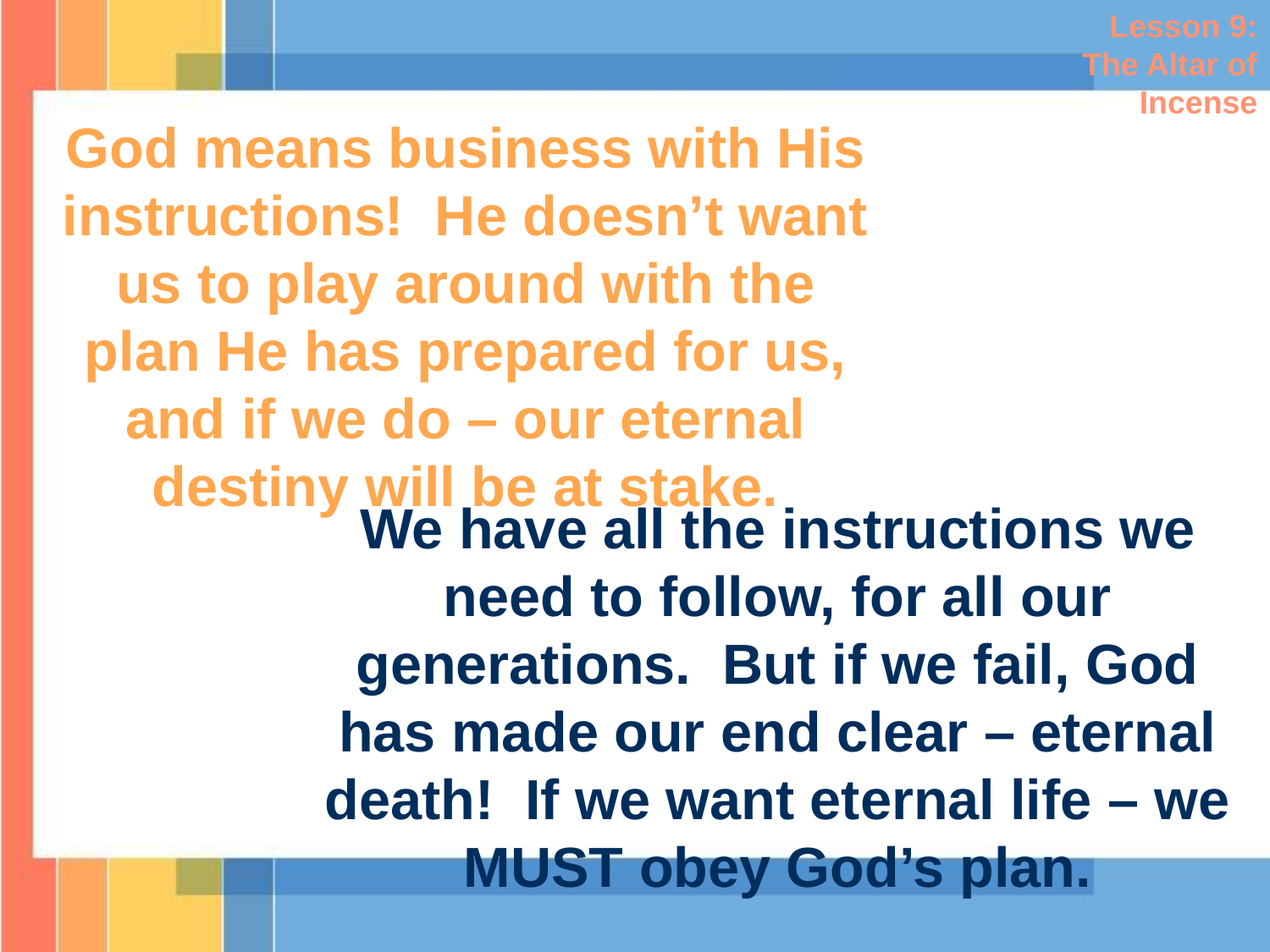

Lesson 9: The Altar of Incense
God means business with His instructions!  He doesn’t want us to play around with the plan He has prepared for us, and if we do – our eternal destiny will be at stake.
We have all the instructions we need to follow, for all our generations.  But if we fail, God has made our end clear – eternal death!  If we want eternal life – we MUST obey God’s plan.